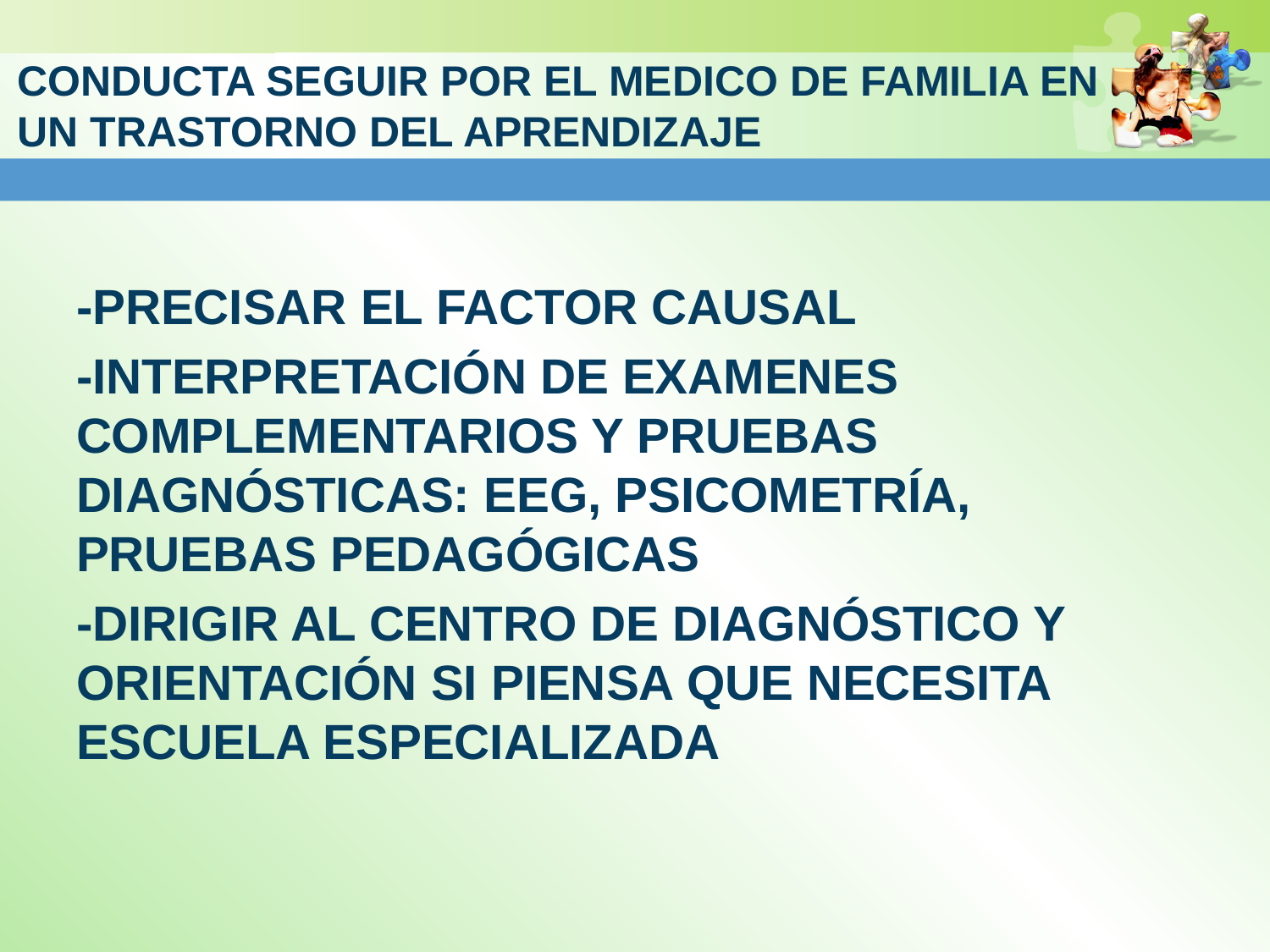

# CONDUCTA SEGUIR POR EL MEDICO DE FAMILIA EN UN TRASTORNO DEL APRENDIZAJE
-PRECISAR EL FACTOR CAUSAL
-INTERPRETACIÓN DE EXAMENES COMPLEMENTARIOS Y PRUEBAS      DIAGNÓSTICAS: EEG, PSICOMETRÍA, PRUEBAS PEDAGÓGICAS
-DIRIGIR AL CENTRO DE DIAGNÓSTICO Y ORIENTACIÓN SI PIENSA QUE NECESITA ESCUELA ESPECIALIZADA